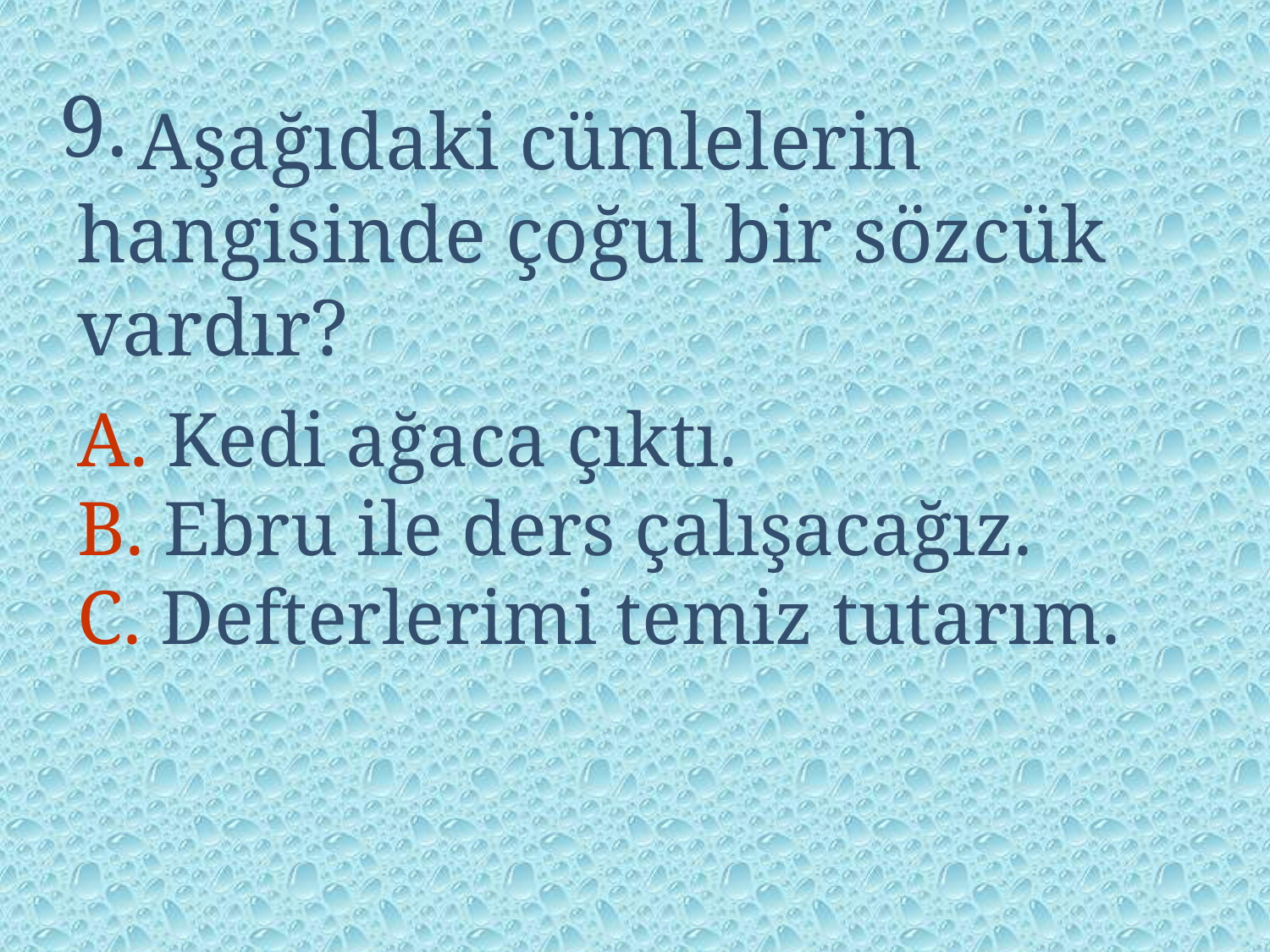

9.
   Aşağıdaki cümlelerin hangisinde çoğul bir sözcük vardır?
A. Kedi ağaca çıktı.
B. Ebru ile ders çalışacağız.
C. Defterlerimi temiz tutarım.